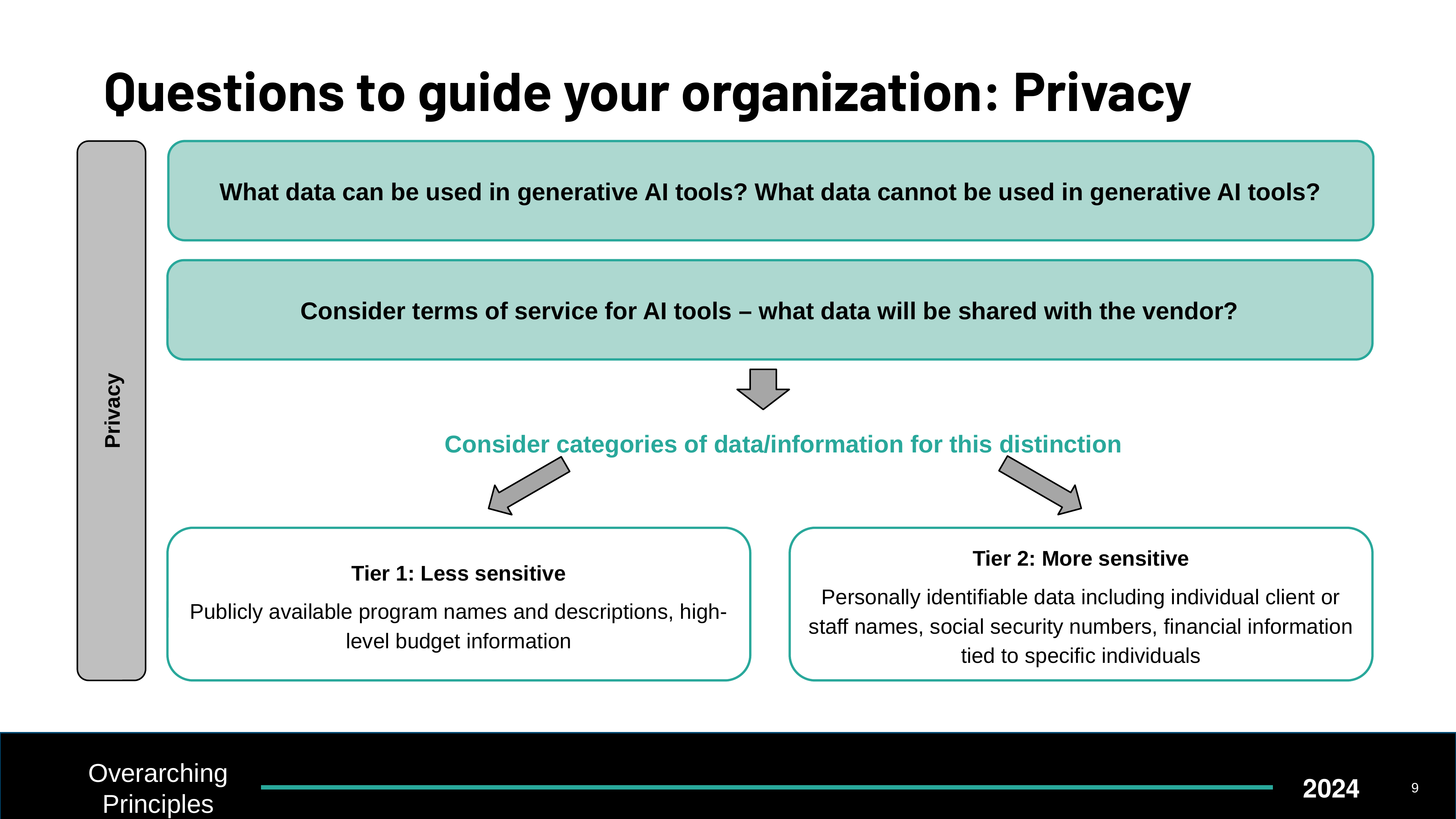

# Questions to guide your organization: Privacy
What data can be used in generative AI tools? What data cannot be used in generative AI tools?
Privacy
Consider terms of service for AI tools – what data will be shared with the vendor?

Consider categories of data/information for this distinction

Tier 1: Less sensitive
Publicly available program names and descriptions, high-level budget information
Tier 2: More sensitive
Personally identifiable data including individual client or staff names, social security numbers, financial information tied to specific individuals